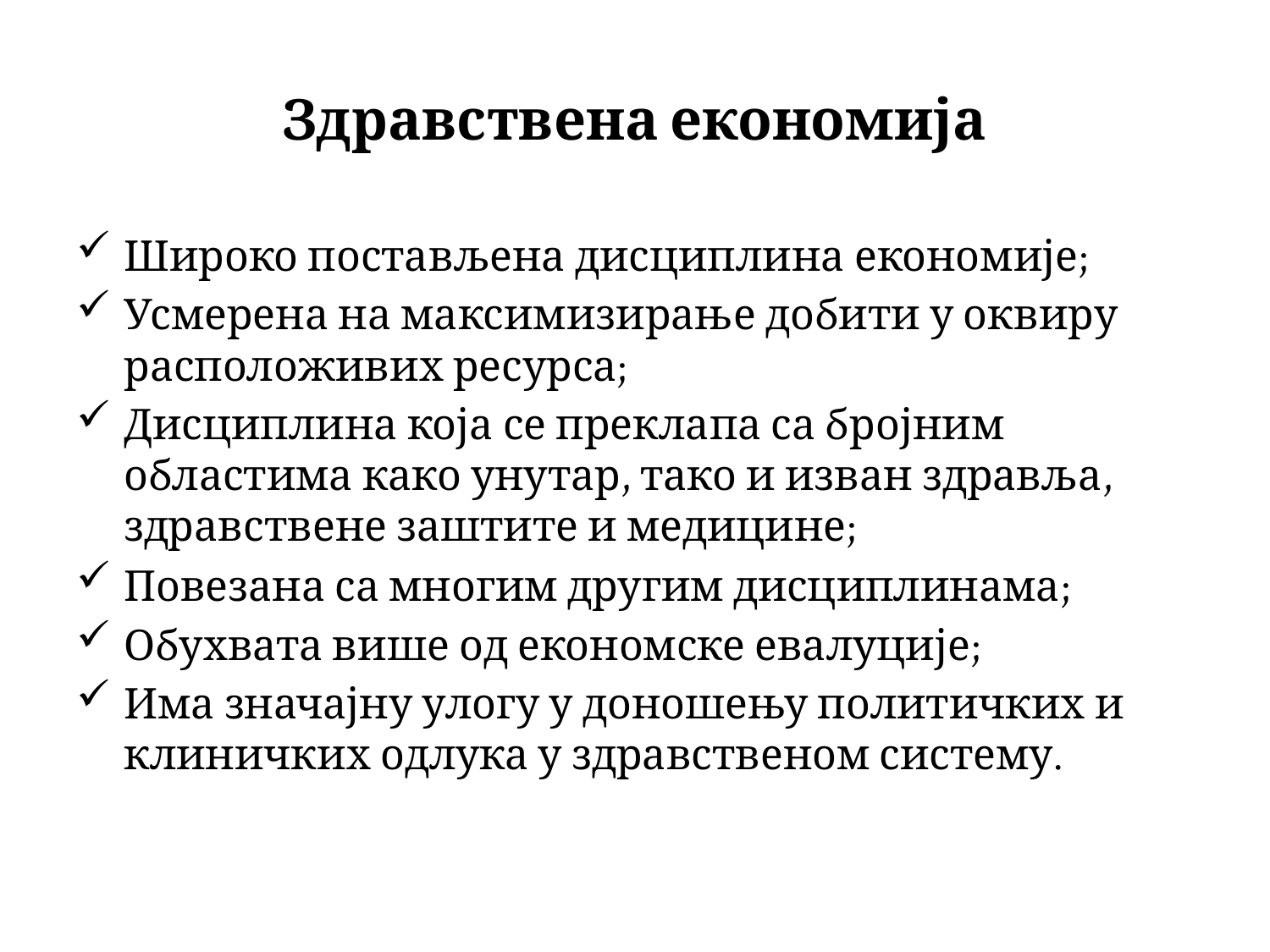

# Здравствена економија
Широко постављена дисциплина економије;
Усмерена на максимизирање добити у оквиру расположивих ресурса;
Дисциплина која се преклапа са бројним областима како унутар, тако и изван здравља, здравствене заштите и медицине;
Повезана са многим другим дисциплинама;
Обухвата више од економске евалуције;
Има значајну улогу у доношењу политичких и клиничких одлука у здравственом систему.